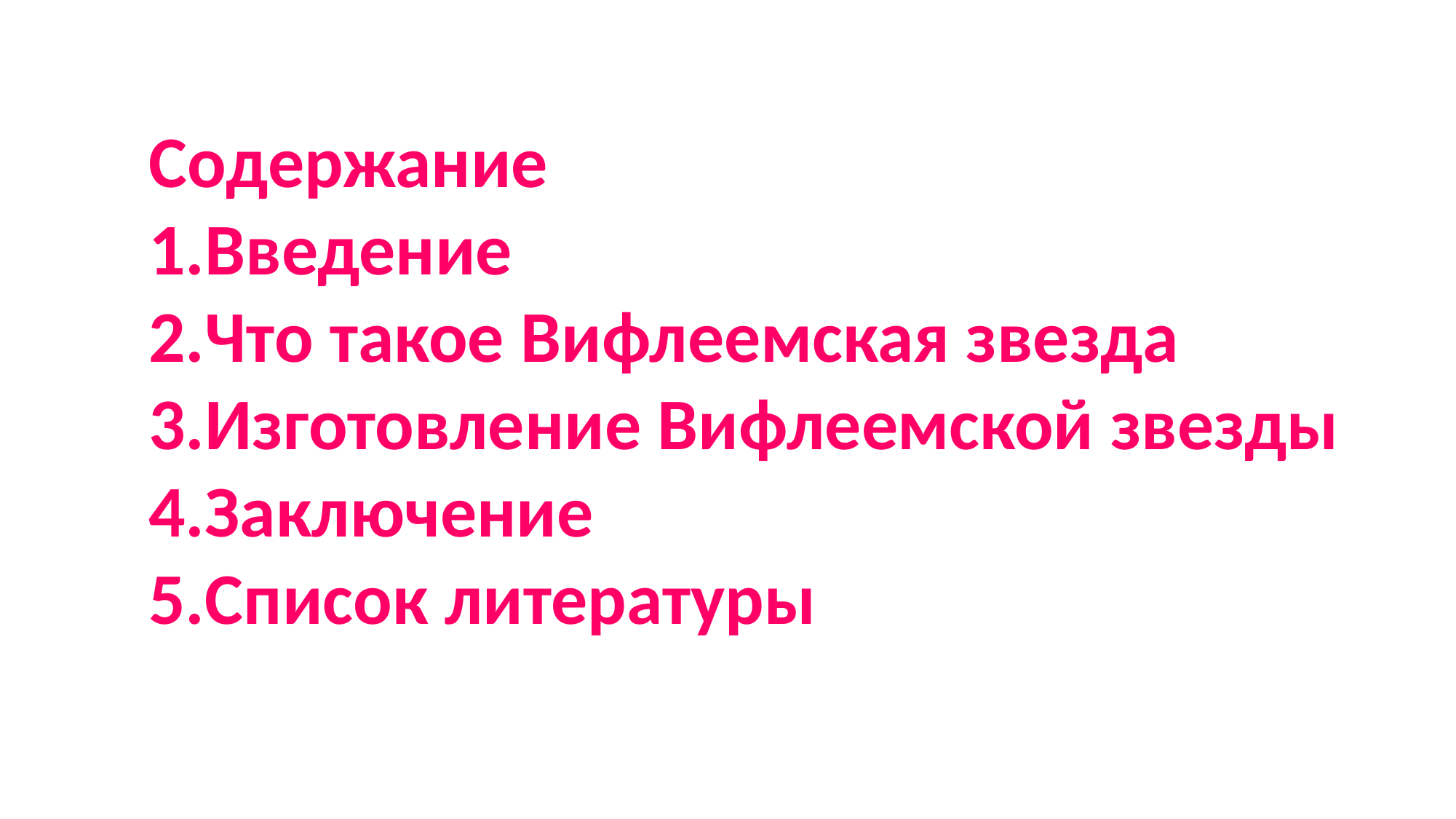

Содержание
Введение
Что такое Вифлеемская звезда
Изготовление Вифлеемской звезды
Заключение
Список литературы